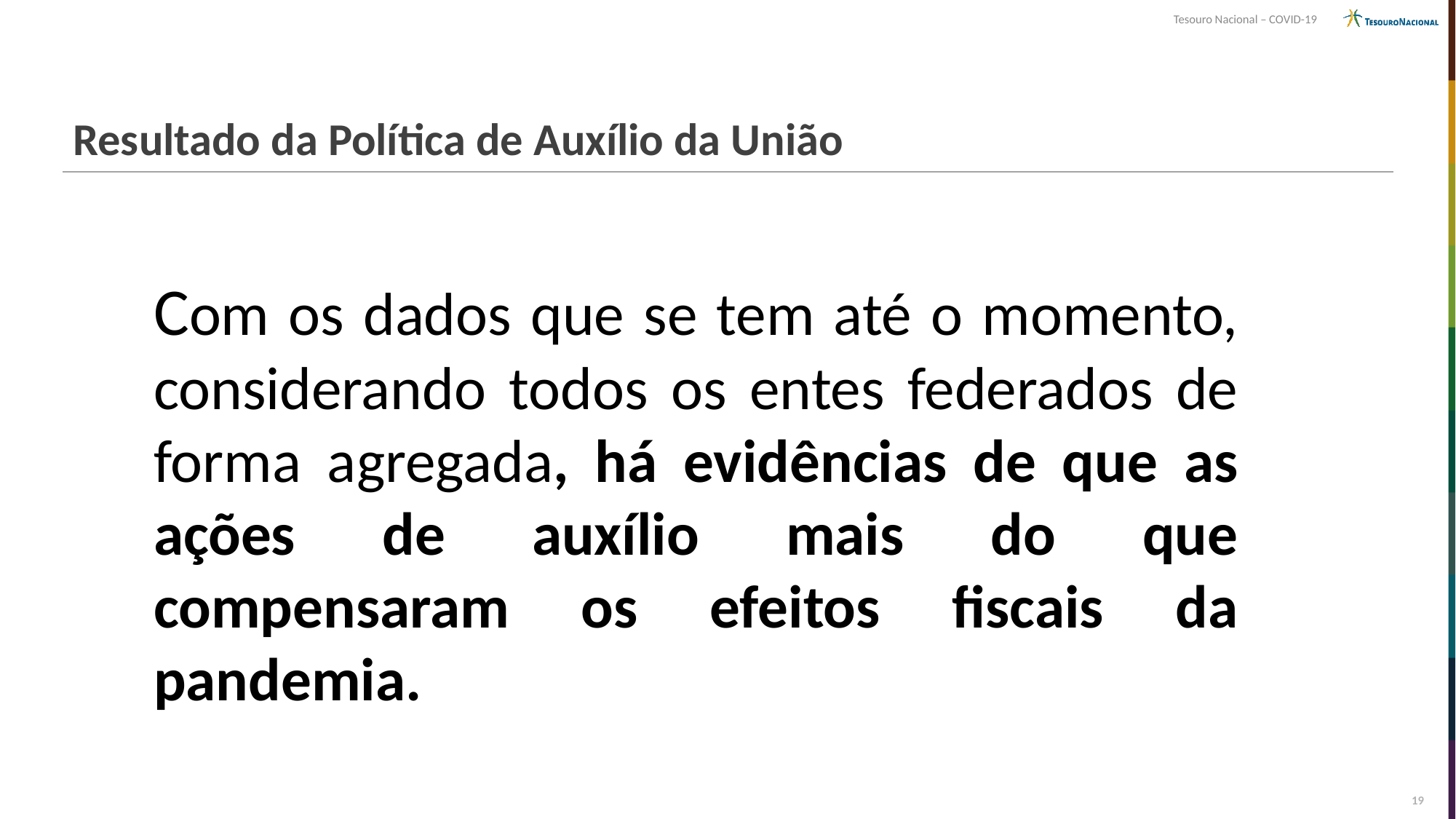

Tesouro Nacional – COVID-19
# Resultado da Política de Auxílio da União
Com os dados que se tem até o momento, considerando todos os entes federados de forma agregada, há evidências de que as ações de auxílio mais do que compensaram os efeitos fiscais da pandemia.
19